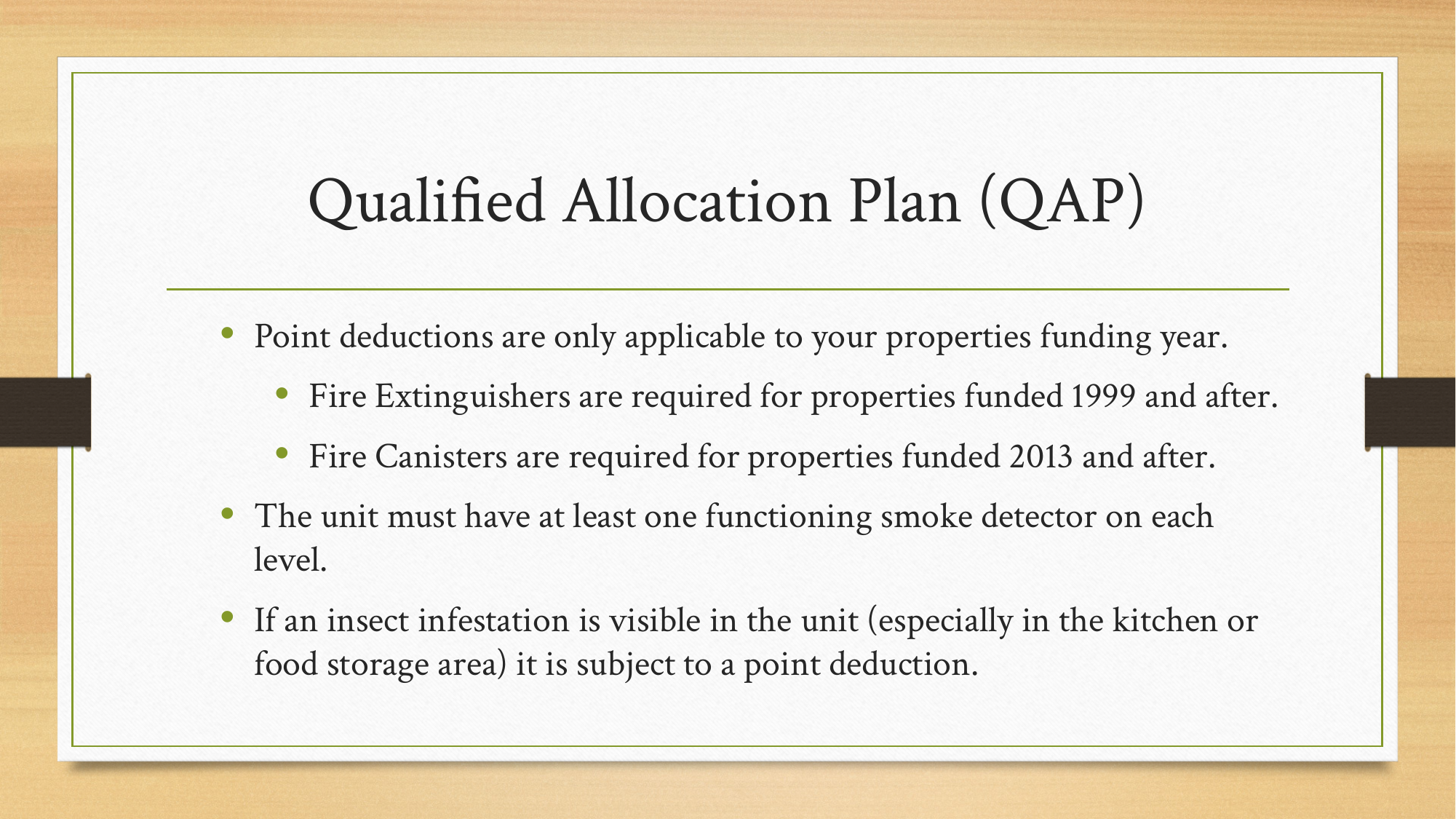

# Qualified Allocation Plan (QAP)
Point deductions are only applicable to your properties funding year.
Fire Extinguishers are required for properties funded 1999 and after.
Fire Canisters are required for properties funded 2013 and after.
The unit must have at least one functioning smoke detector on each level.
If an insect infestation is visible in the unit (especially in the kitchen or food storage area) it is subject to a point deduction.